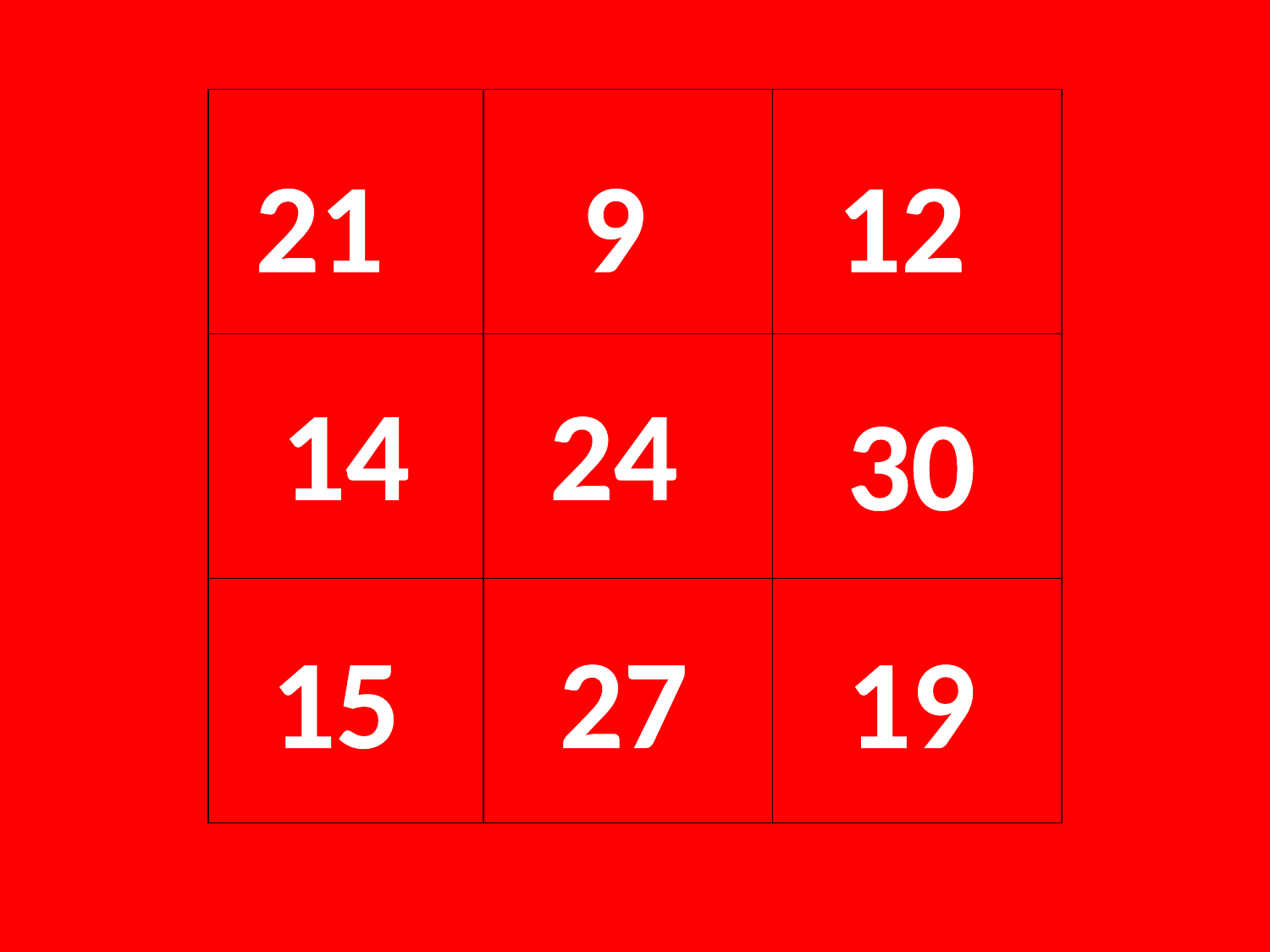

|  |  |  |
| --- | --- | --- |
|  |  |  |
|  |  |  |
21
9
12
14
24
30
15
27
19